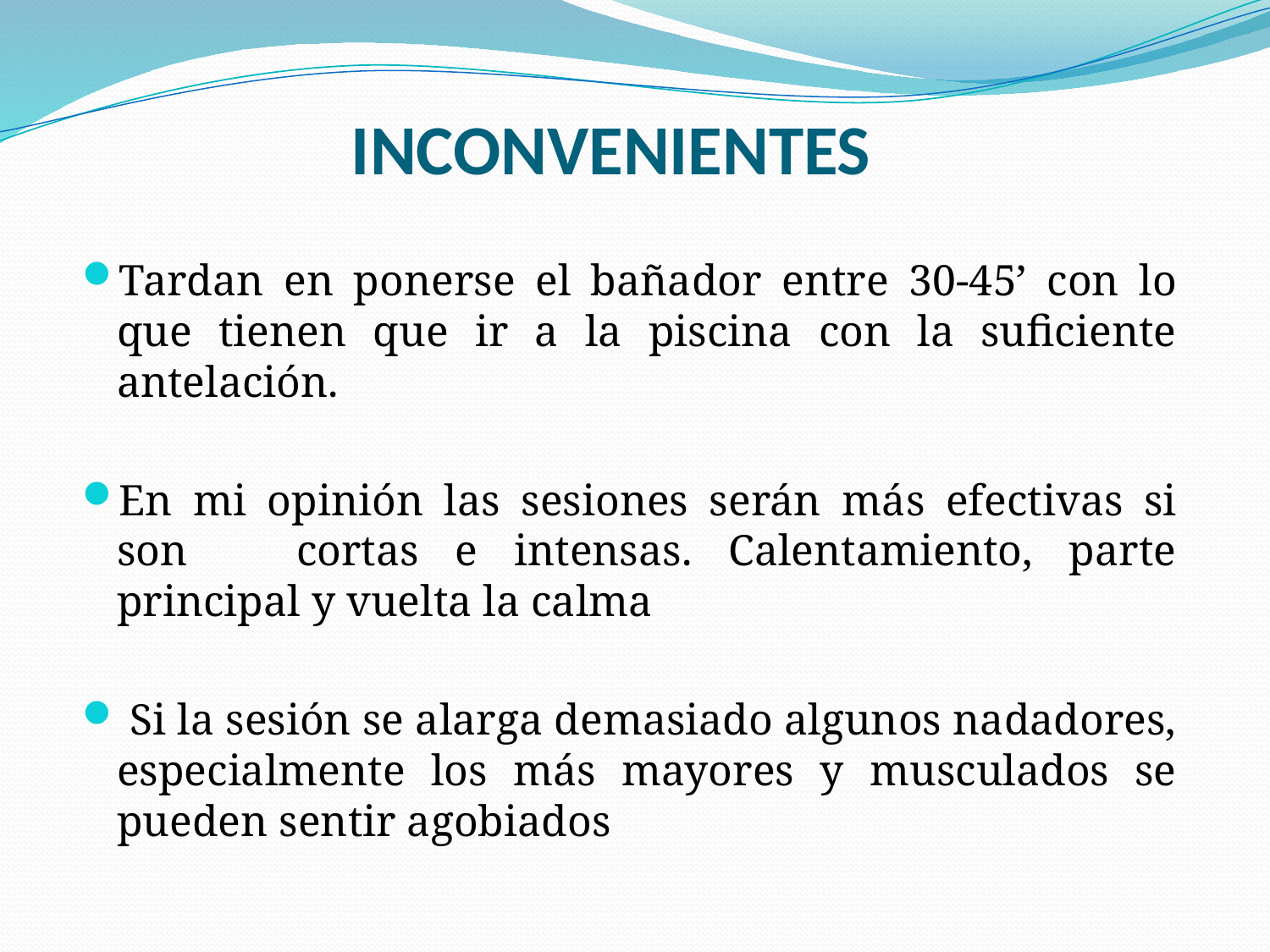

INCONVENIENTES

Tardan en ponerse el bañador entre 30-45’ con lo que tienen que ir a la piscina con la suficiente antelación.

En mi opinión las sesiones serán más efectivas si son   cortas e intensas. Calentamiento, parte principal y vuelta la calma

 Si la sesión se alarga demasiado algunos nadadores, especialmente los más mayores y musculados se pueden sentir agobiados